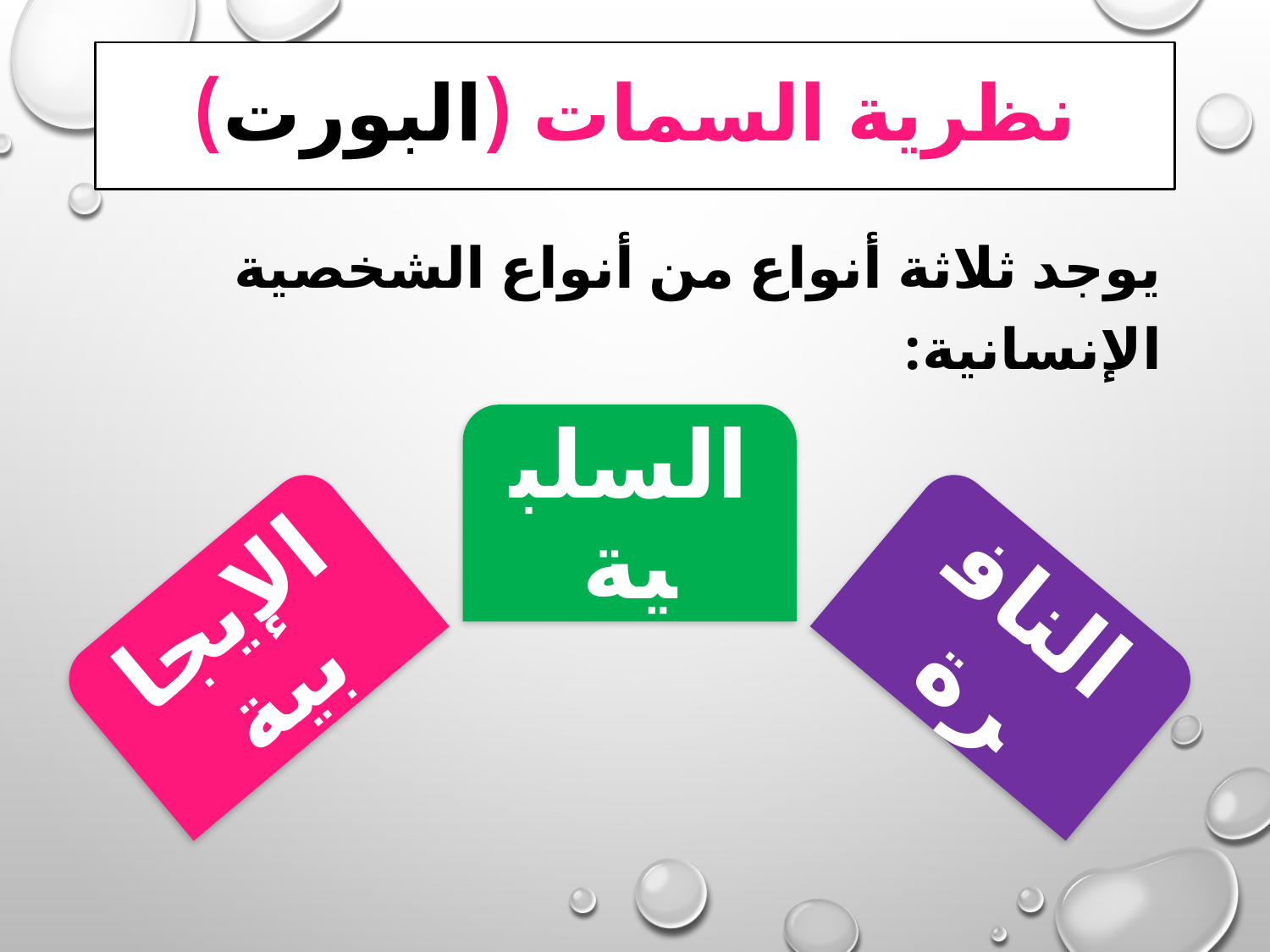

# نظرية السمات (البورت)
يوجد ثلاثة أنواع من أنواع الشخصية الإنسانية:
الإيجابية
السلبية
النافرة